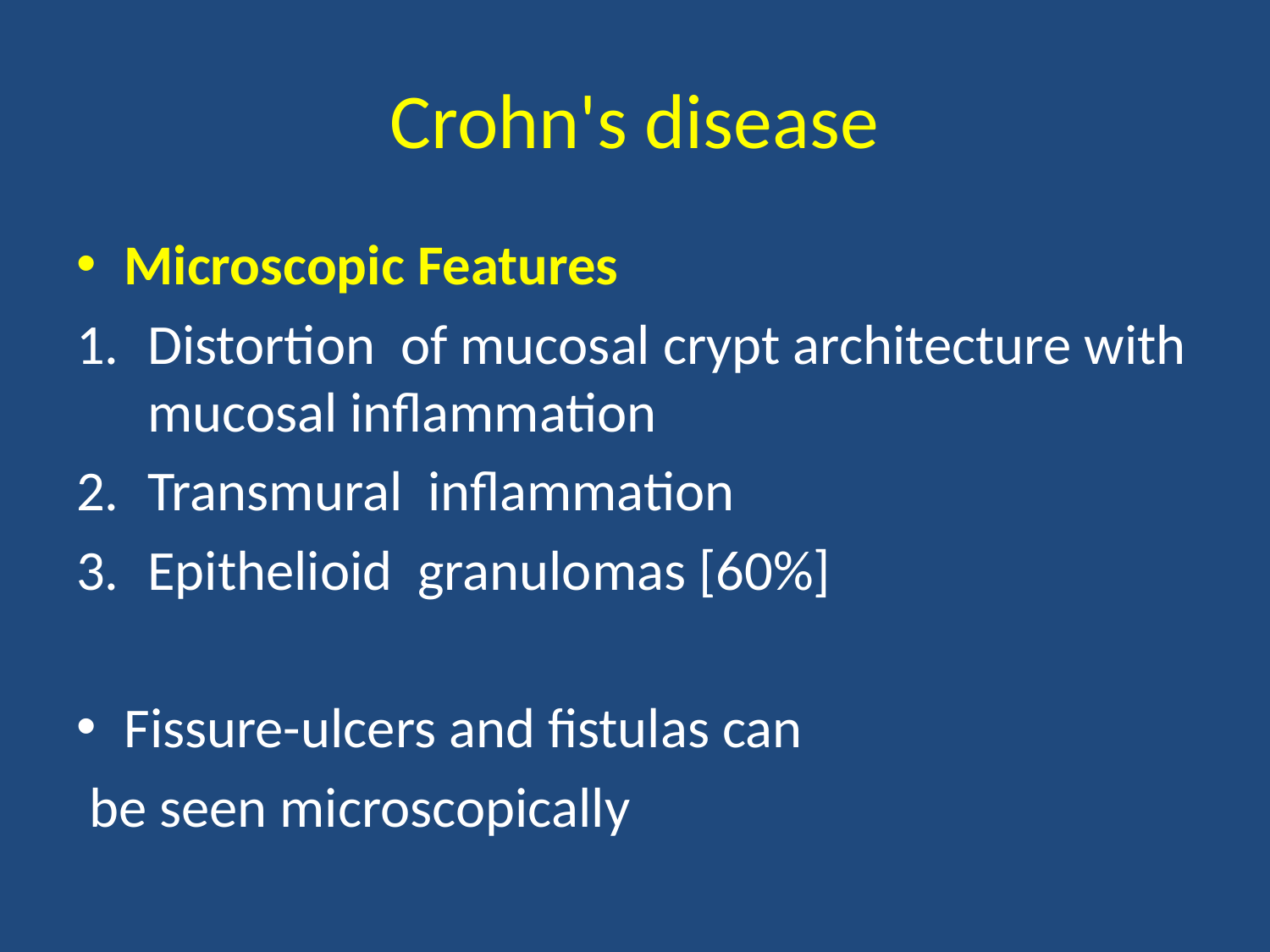

# Crohn's disease
Microscopic Features
Distortion  of mucosal crypt architecture with mucosal inflammation
Transmural  inflammation
Epithelioid  granulomas [60%]

Fissure-ulcers and fistulas can
 be seen microscopically